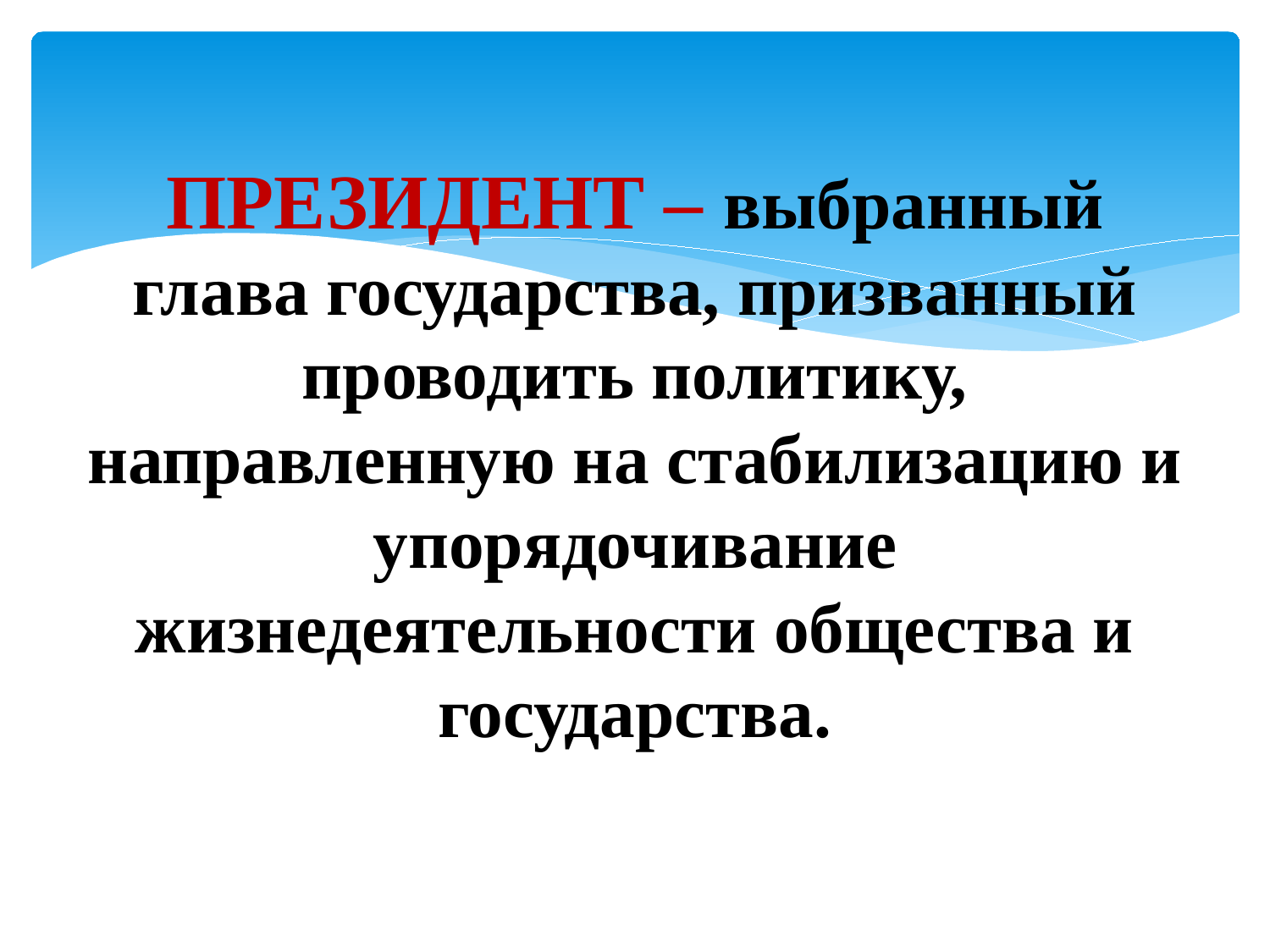

# ПРЕЗИДЕНТ – выбранный глава государства, призванный проводить политику, направленную на стабилизацию и упорядочивание жизнедеятельности общества и государства.